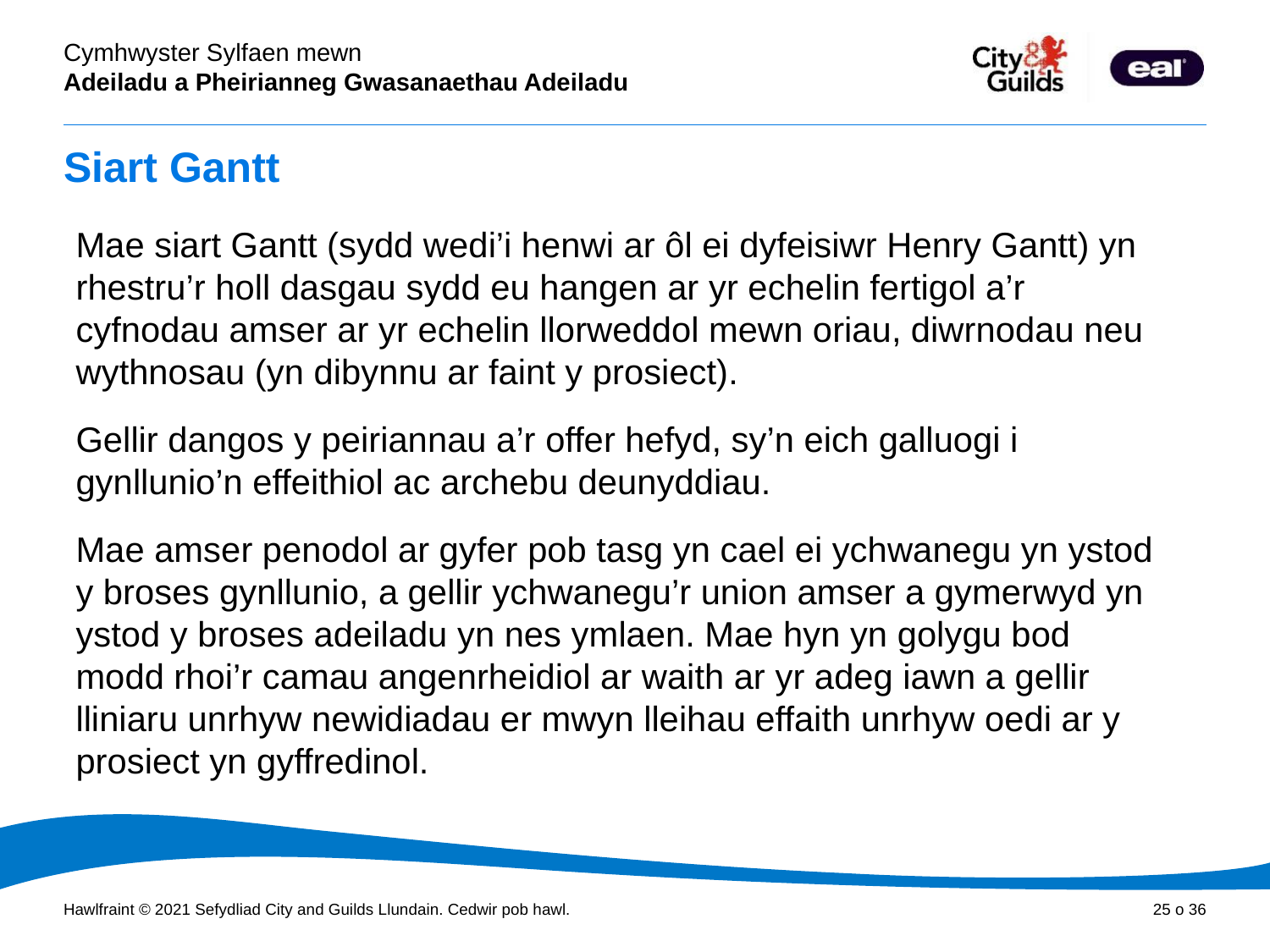

# Siart Gantt
Mae siart Gantt (sydd wedi’i henwi ar ôl ei dyfeisiwr Henry Gantt) yn rhestru’r holl dasgau sydd eu hangen ar yr echelin fertigol a’r cyfnodau amser ar yr echelin llorweddol mewn oriau, diwrnodau neu wythnosau (yn dibynnu ar faint y prosiect).

Gellir dangos y peiriannau a’r offer hefyd, sy’n eich galluogi i gynllunio’n effeithiol ac archebu deunyddiau.

Mae amser penodol ar gyfer pob tasg yn cael ei ychwanegu yn ystod y broses gynllunio, a gellir ychwanegu’r union amser a gymerwyd yn ystod y broses adeiladu yn nes ymlaen. Mae hyn yn golygu bod modd rhoi’r camau angenrheidiol ar waith ar yr adeg iawn a gellir lliniaru unrhyw newidiadau er mwyn lleihau effaith unrhyw oedi ar y prosiect yn gyffredinol.